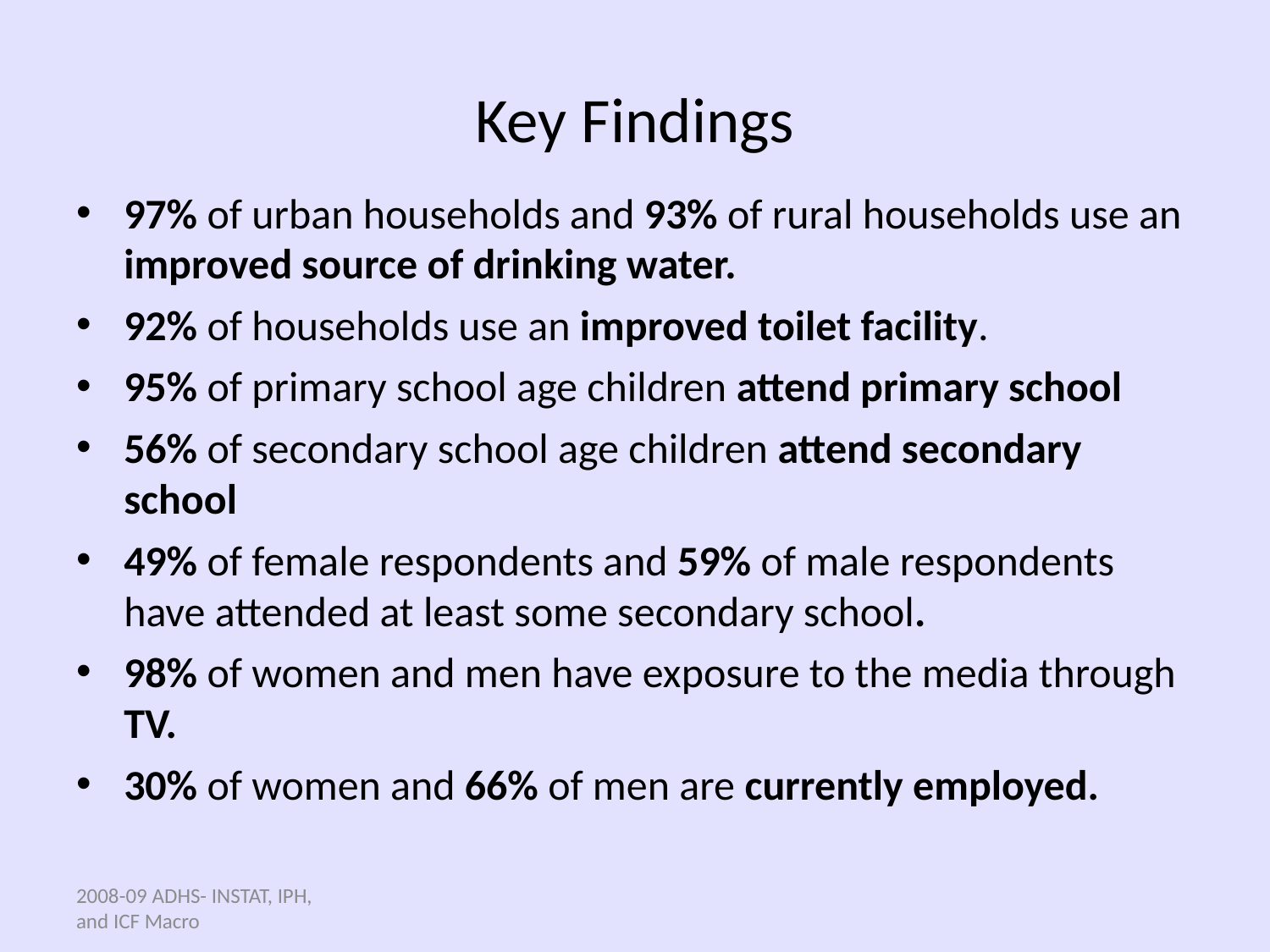

# Key Findings
97% of urban households and 93% of rural households use an improved source of drinking water.
92% of households use an improved toilet facility.
95% of primary school age children attend primary school
56% of secondary school age children attend secondary school
49% of female respondents and 59% of male respondents have attended at least some secondary school.
98% of women and men have exposure to the media through TV.
30% of women and 66% of men are currently employed.
2008-09 ADHS- INSTAT, IPH, and ICF Macro